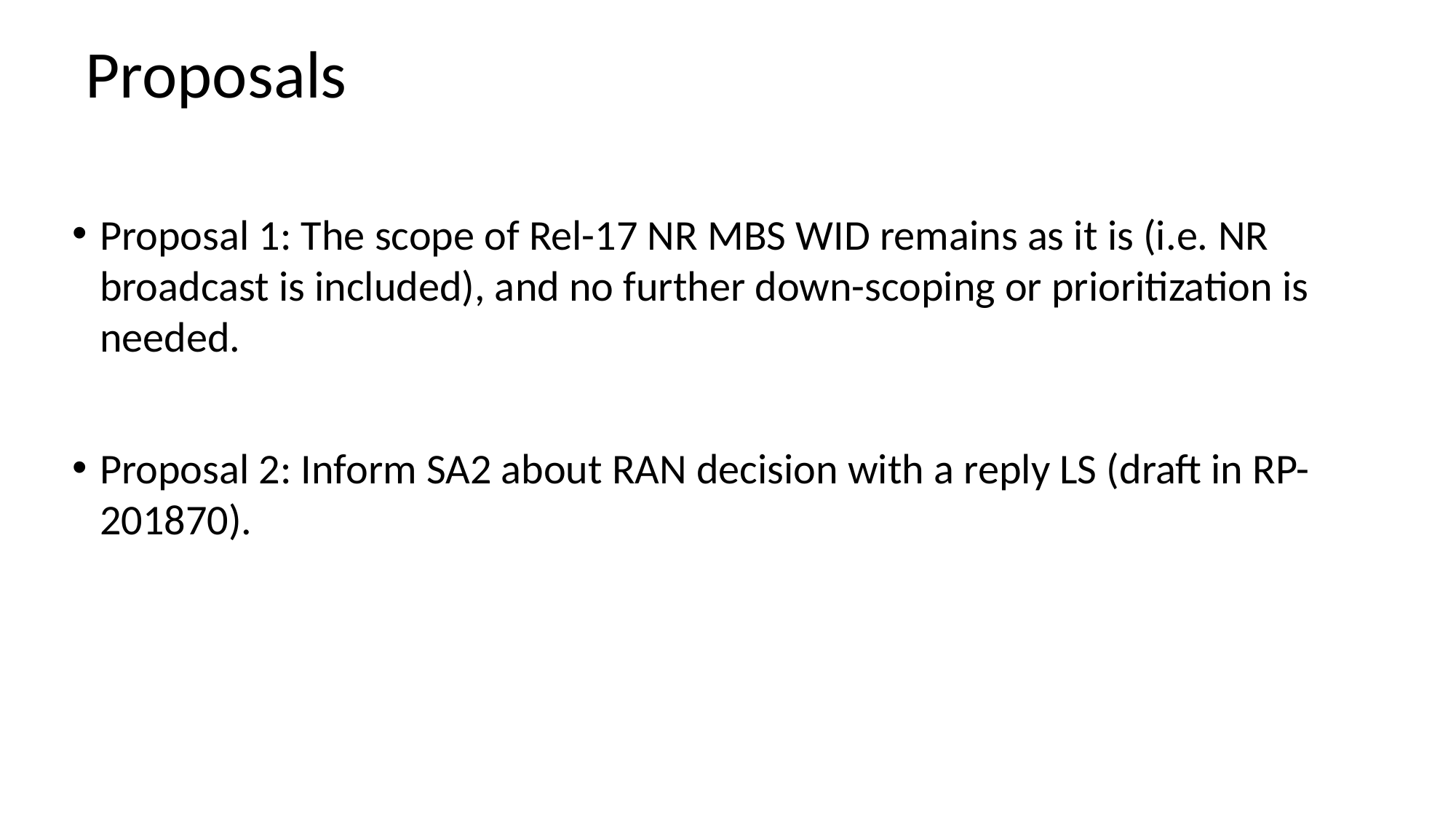

# Proposals
Proposal 1: The scope of Rel-17 NR MBS WID remains as it is (i.e. NR broadcast is included), and no further down-scoping or prioritization is needed.

Proposal 2: Inform SA2 about RAN decision with a reply LS (draft in RP-201870).